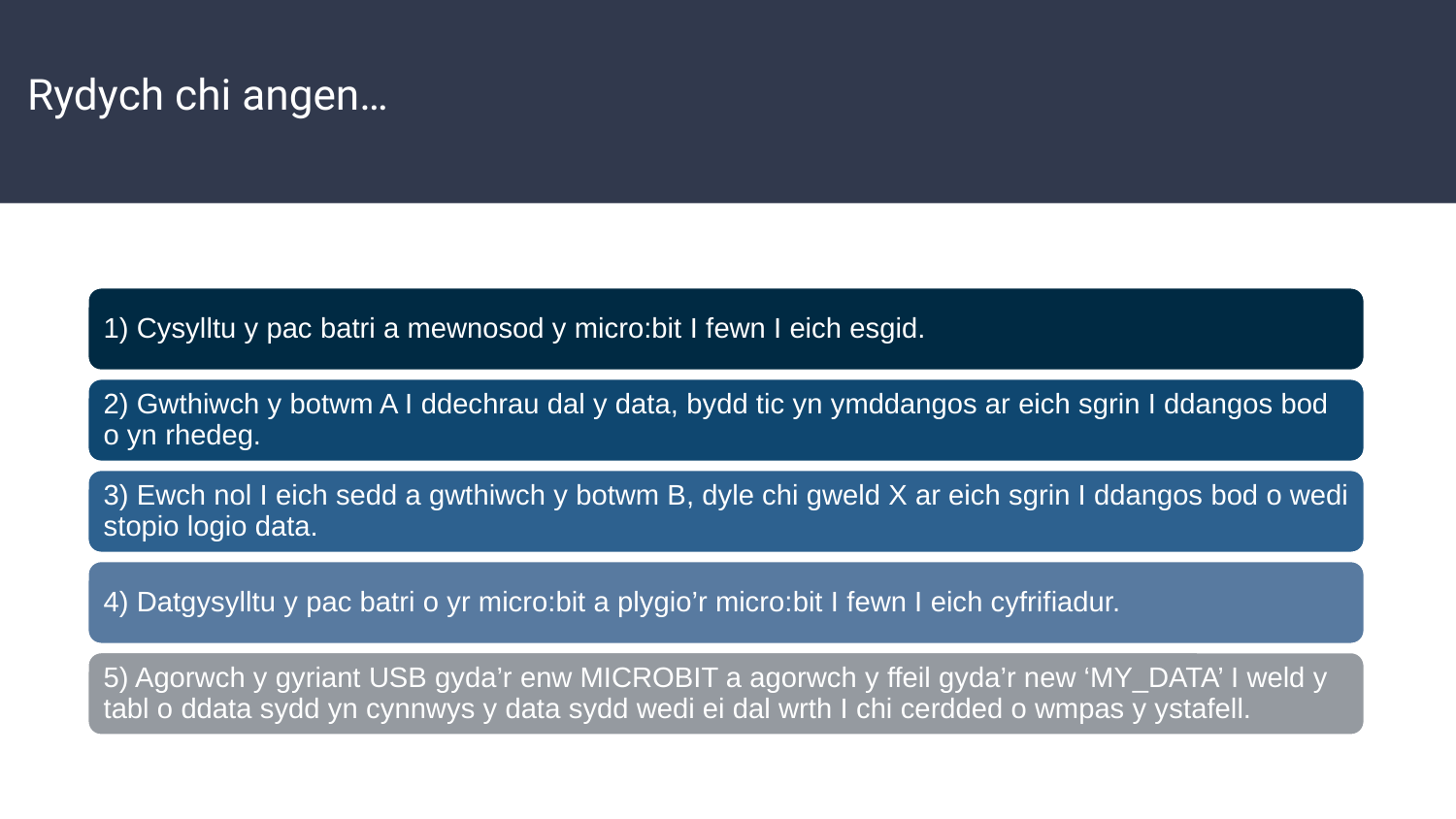

# Rydych chi angen…
1) Cysylltu y pac batri a mewnosod y micro:bit I fewn I eich esgid.
2) Gwthiwch y botwm A I ddechrau dal y data, bydd tic yn ymddangos ar eich sgrin I ddangos bod o yn rhedeg.
3) Ewch nol I eich sedd a gwthiwch y botwm B, dyle chi gweld X ar eich sgrin I ddangos bod o wedi stopio logio data.
4) Datgysylltu y pac batri o yr micro:bit a plygio’r micro:bit I fewn I eich cyfrifiadur.
5) Agorwch y gyriant USB gyda’r enw MICROBIT a agorwch y ffeil gyda’r new ‘MY_DATA’ I weld y tabl o ddata sydd yn cynnwys y data sydd wedi ei dal wrth I chi cerdded o wmpas y ystafell.